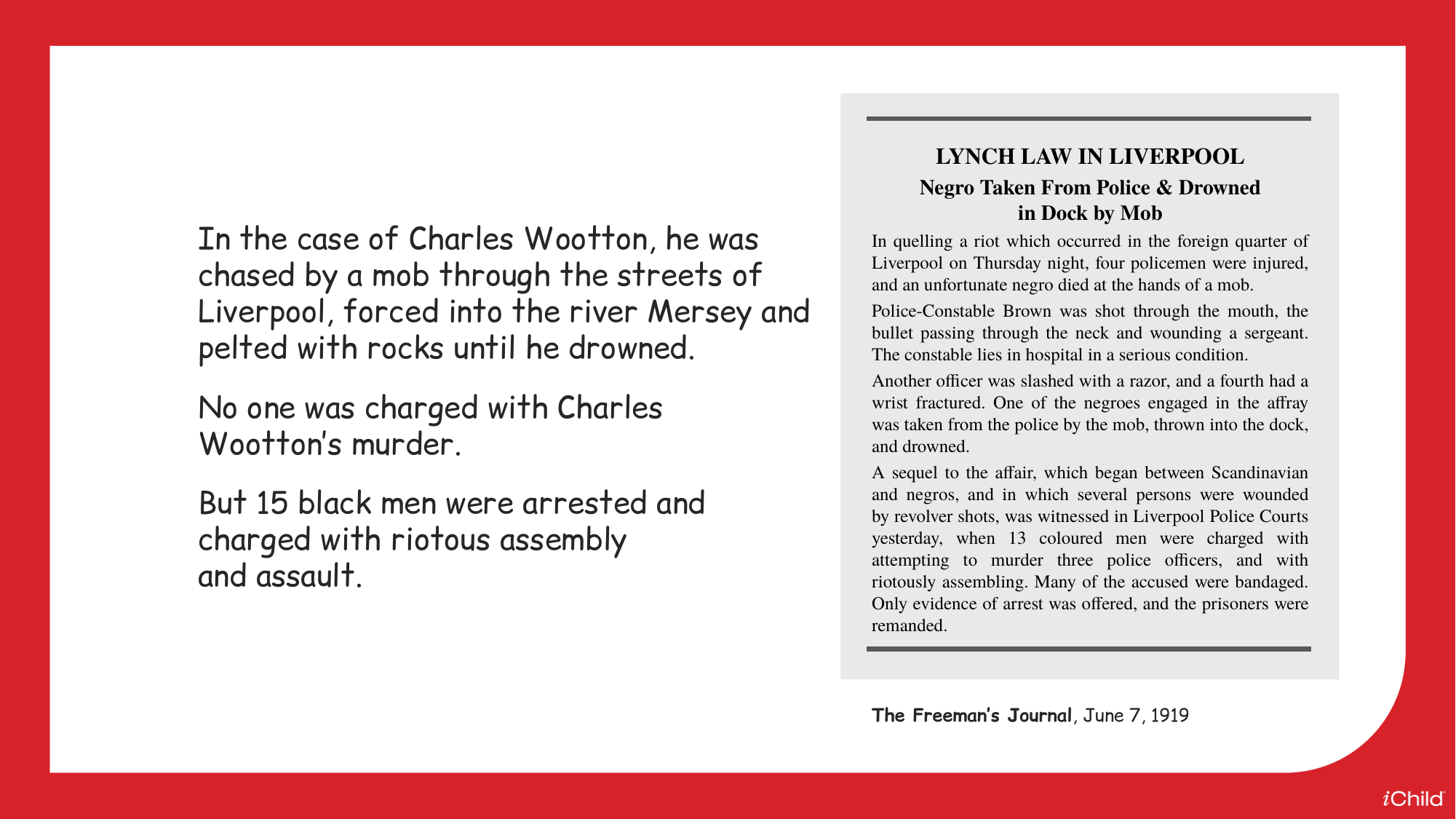

LYNCH LAW IN LIVERPOOL
Negro Taken From Police & Drowned
in Dock by Mob
In quelling a riot which occurred in the foreign quarter of Liverpool on Thursday night, four policemen were injured, and an unfortunate negro died at the hands of a mob.
Police-Constable Brown was shot through the mouth, the bullet passing through the neck and wounding a sergeant. The constable lies in hospital in a serious condition.
Another officer was slashed with a razor, and a fourth had a wrist fractured. One of the negroes engaged in the affray was taken from the police by the mob, thrown into the dock, and drowned.
A sequel to the affair, which began between Scandinavian and negros, and in which several persons were wounded
by revolver shots, was witnessed in Liverpool Police Courts yesterday, when 13 coloured men were charged with attempting to murder three police officers, and with riotously assembling. Many of the accused were bandaged. Only evidence of arrest was offered, and the prisoners were remanded.
In the case of Charles Wootton, he was chased by a mob through the streets of Liverpool, forced into the river Mersey and pelted with rocks until he drowned.
No one was charged with Charles Wootton’s murder.
But 15 black men were arrested and charged with riotous assembly
and assault.

The Freeman’s Journal, June 7, 1919